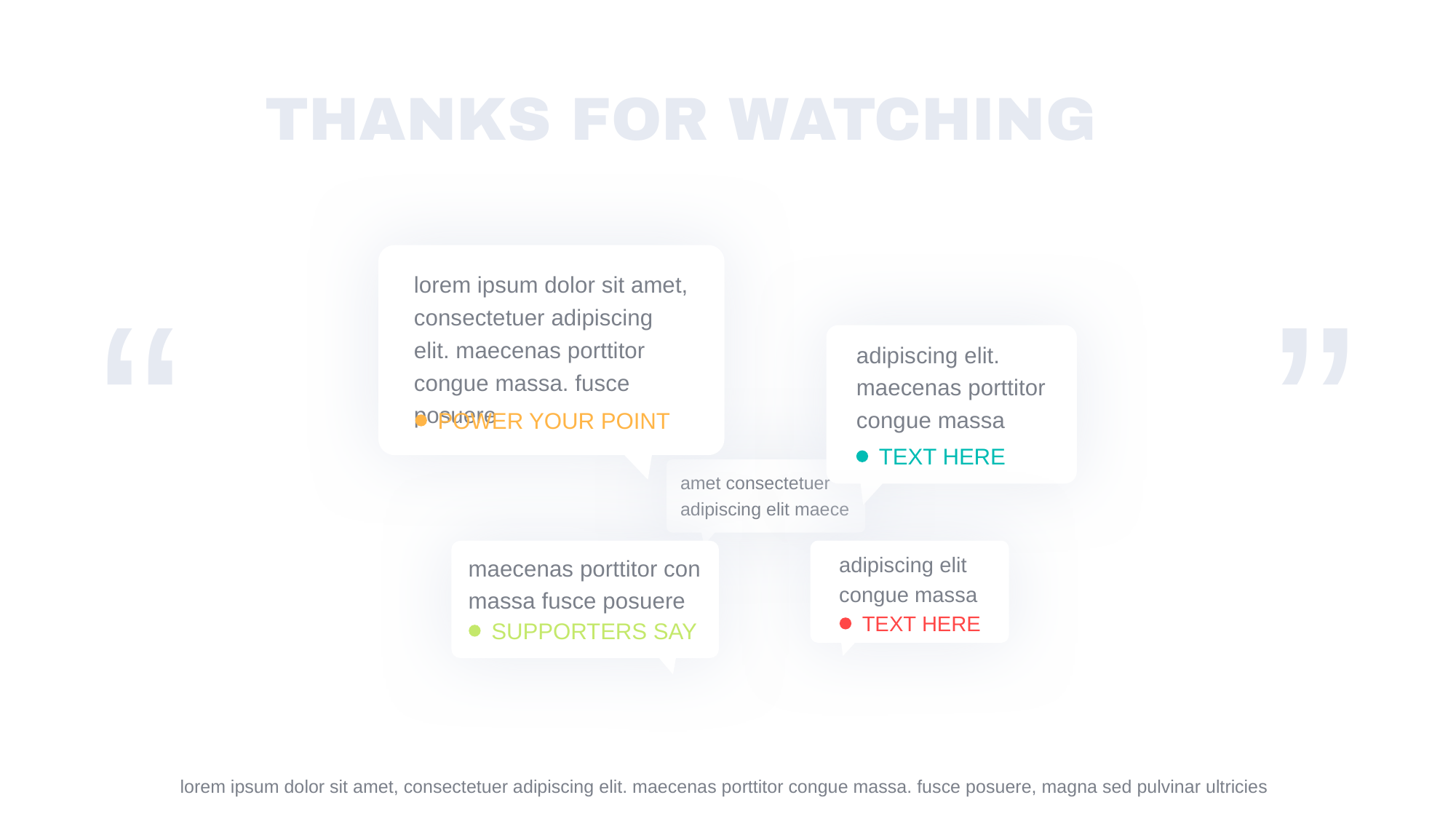

THANKS FOR WATCHING
“

”
lorem ipsum dolor sit amet, consectetuer adipiscing elit. maecenas porttitor congue massa. fusce posuere

adipiscing elit. maecenas porttitor congue massa
POWER YOUR POINT

TEXT HERE

amet consectetuer adipiscing elit maece

adipiscing elit congue massa

maecenas porttitor con massa fusce posuere
TEXT HERE
SUPPORTERS SAY

lorem ipsum dolor sit amet, consectetuer adipiscing elit. maecenas porttitor congue massa. fusce posuere, magna sed pulvinar ultricies